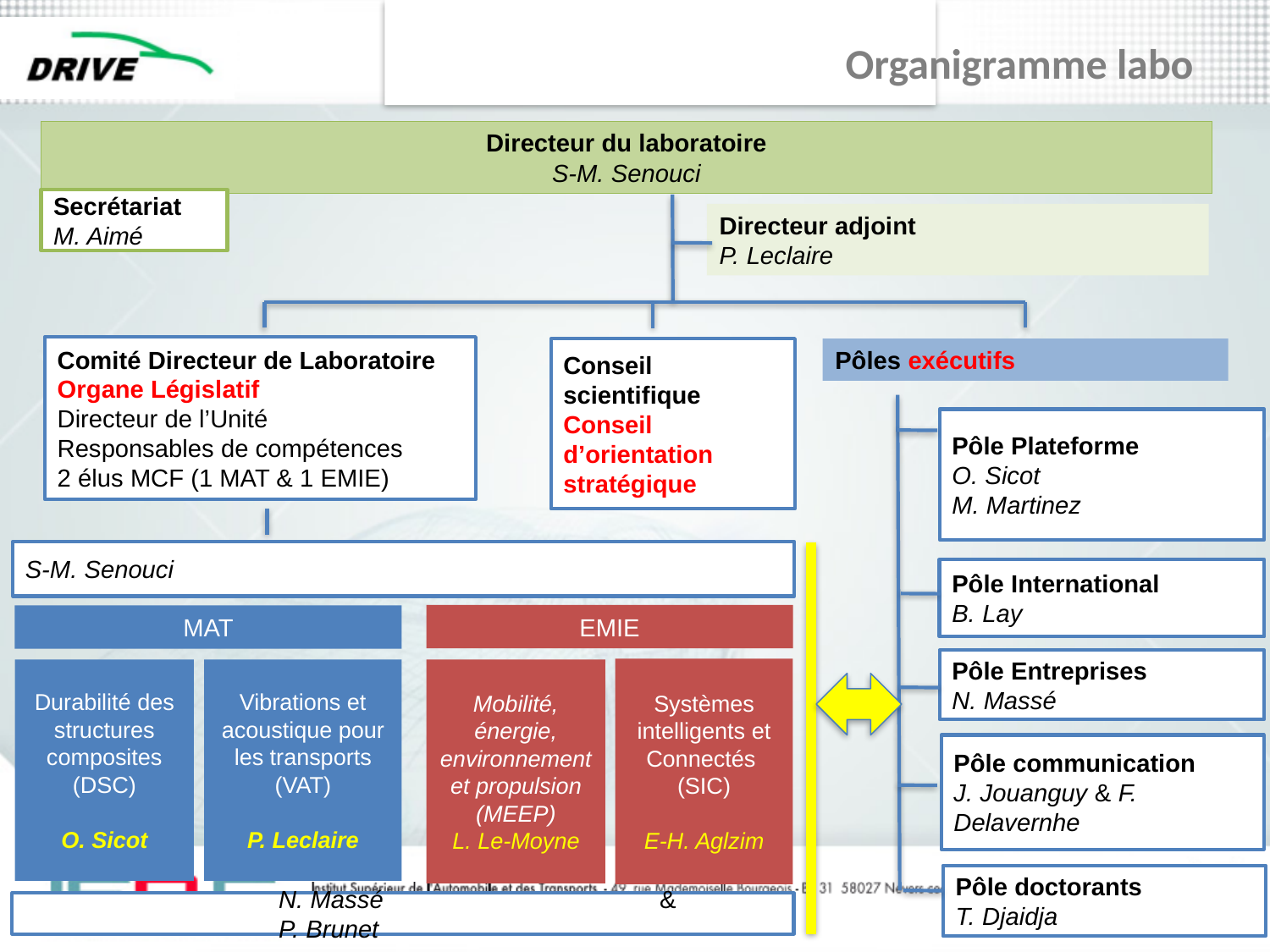

# Organigramme labo
Directeur du laboratoire
S-M. Senouci
Secrétariat
M. Aimé
Directeur adjoint
P. Leclaire
Conseil scientifique
Conseil d’orientation stratégique
Comité Directeur de Laboratoire
Organe Législatif
Directeur de l’Unité
Responsables de compétences
2 élus MCF (1 MAT & 1 EMIE)
Pôles exécutifs
Pôle Plateforme
O. Sicot
M. Martinez
S-M. Senouci
Pôle International
B. Lay
EMIE
MAT
Pôle Entreprises
N. Massé
Systèmes intelligents et Connectés  (SIC)

E-H. Aglzim
Durabilité des structures composites (DSC)

O. Sicot
Vibrations et acoustique pour les transports (VAT)

P. Leclaire
Mobilité, énergie, environnement et propulsion (MEEP)
L. Le-Moyne

Pôle communication
J. Jouanguy & F. Delavernhe
Pôle doctorants
T. Djaidja
		N. Massé 			& 		P. Brunet